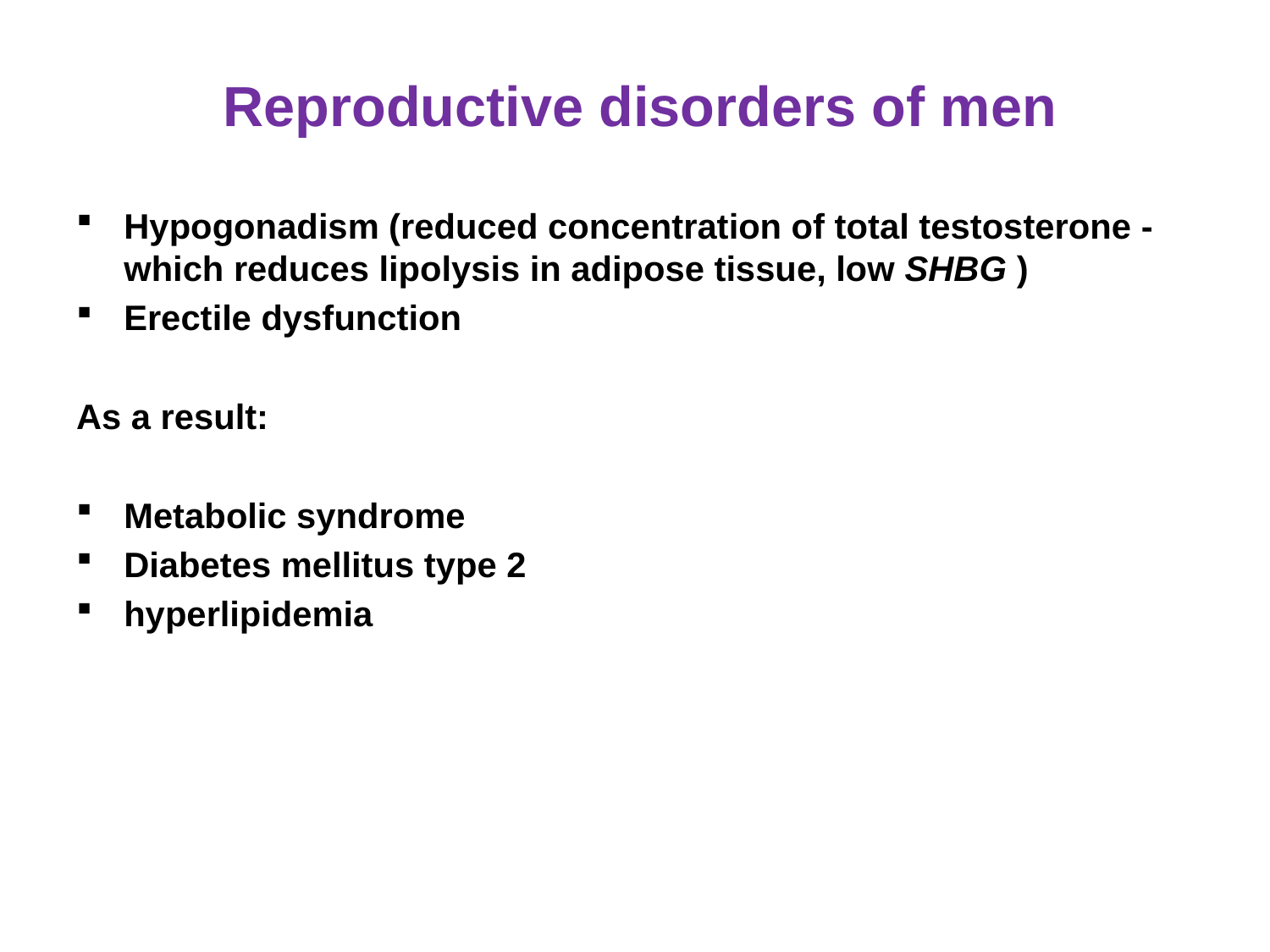

Reproductive disorders of men

Hypogonadism (reduced concentration of total testosterone - which reduces lipolysis in adipose tissue, low SHBG )
Erectile dysfunction

As a result:

Metabolic syndrome
Diabetes mellitus type 2
hyperlipidemia